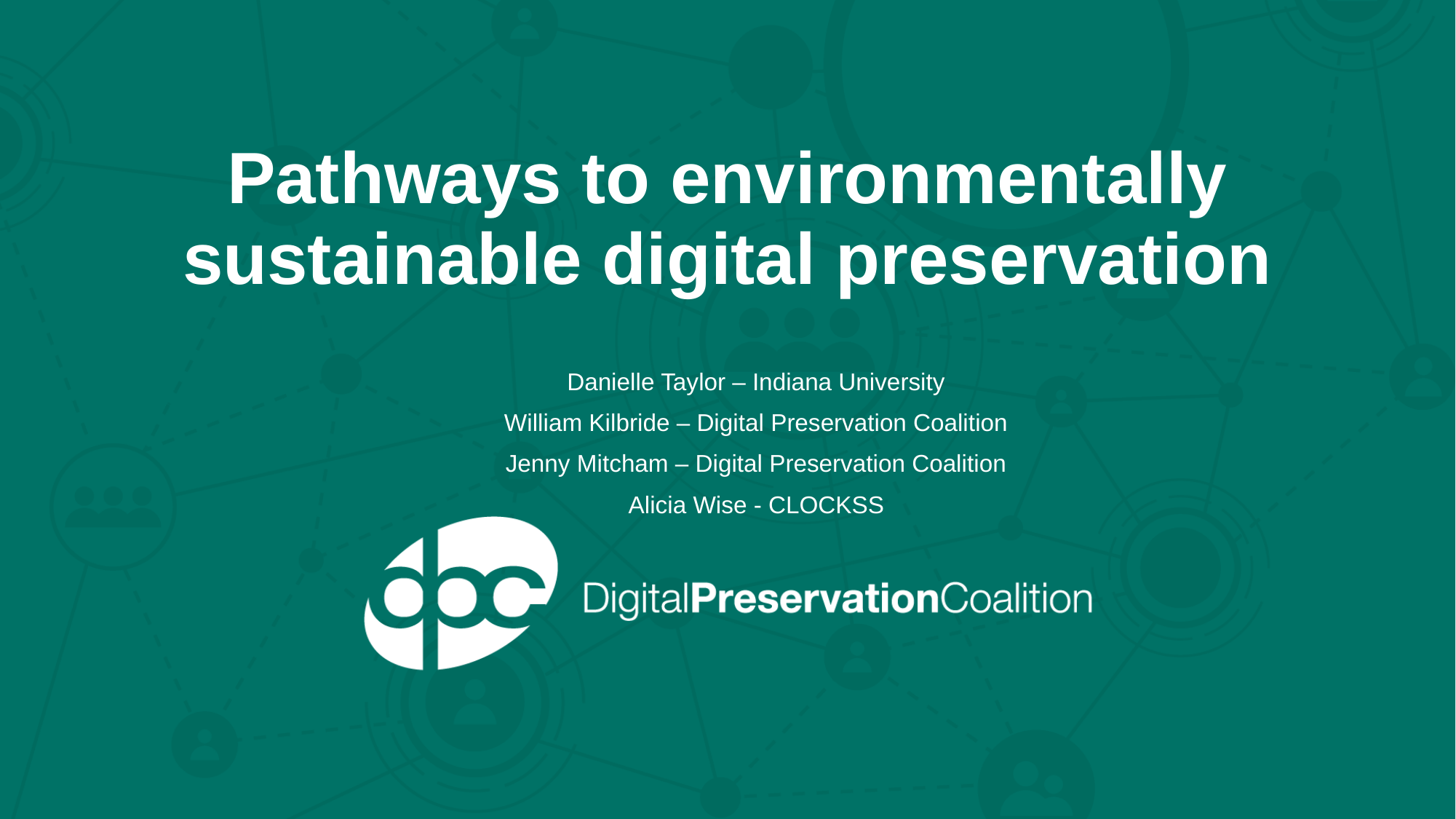

# Pathways to environmentally sustainable digital preservation
Danielle Taylor – Indiana University
William Kilbride – Digital Preservation Coalition
Jenny Mitcham – Digital Preservation Coalition
Alicia Wise - CLOCKSS